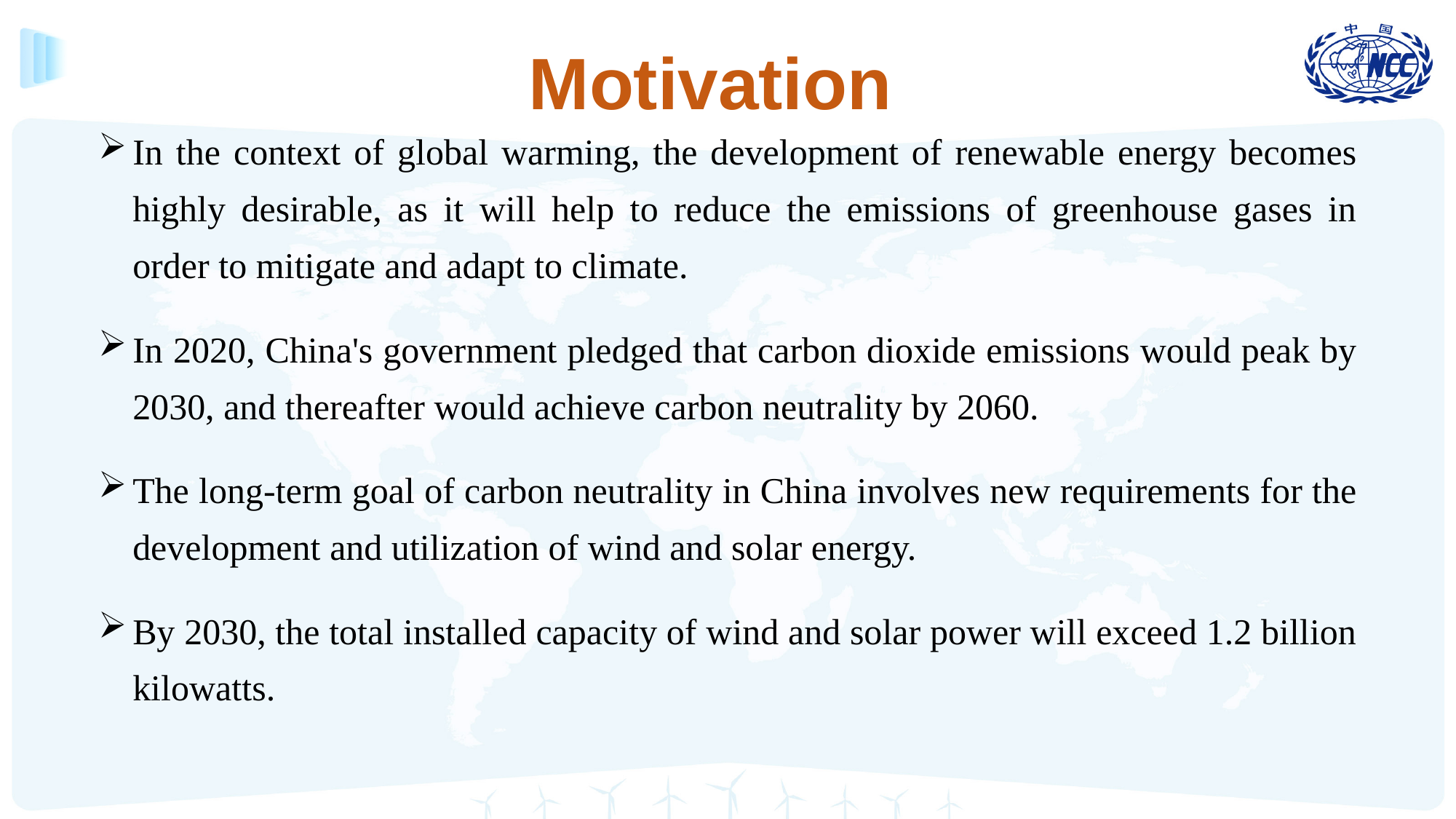

Motivation
In the context of global warming, the development of renewable energy becomes highly desirable, as it will help to reduce the emissions of greenhouse gases in order to mitigate and adapt to climate.
In 2020, China's government pledged that carbon dioxide emissions would peak by 2030, and thereafter would achieve carbon neutrality by 2060.
The long-term goal of carbon neutrality in China involves new requirements for the development and utilization of wind and solar energy.
By 2030, the total installed capacity of wind and solar power will exceed 1.2 billion kilowatts.